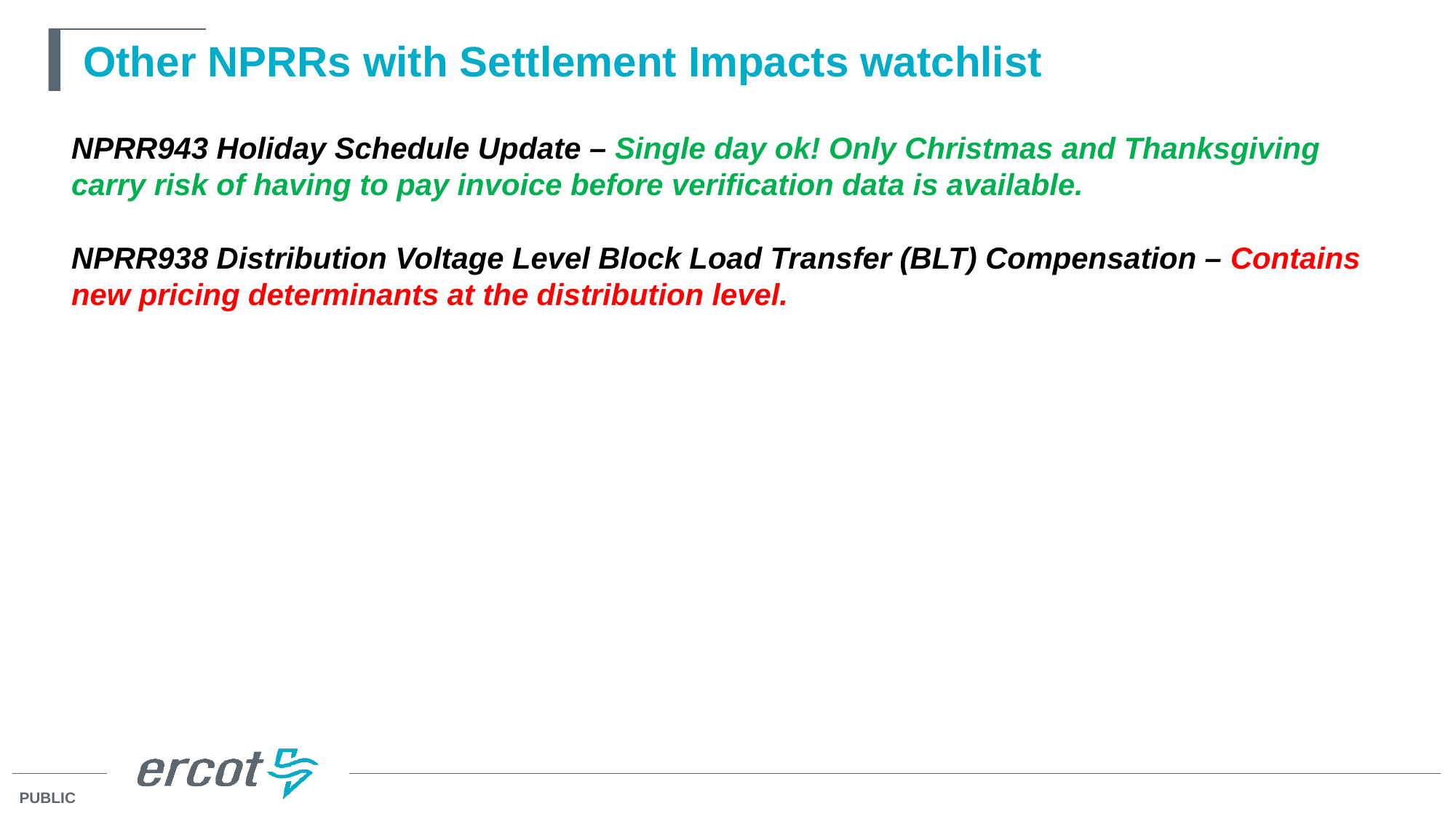

# Other NPRRs with Settlement Impacts watchlist NPRR943 Holiday Schedule Update – Single day ok! Only Christmas and Thanksgiving carry risk of having to pay invoice before verification data is available. NPRR938 Distribution Voltage Level Block Load Transfer (BLT) Compensation – Contains new pricing determinants at the distribution level.